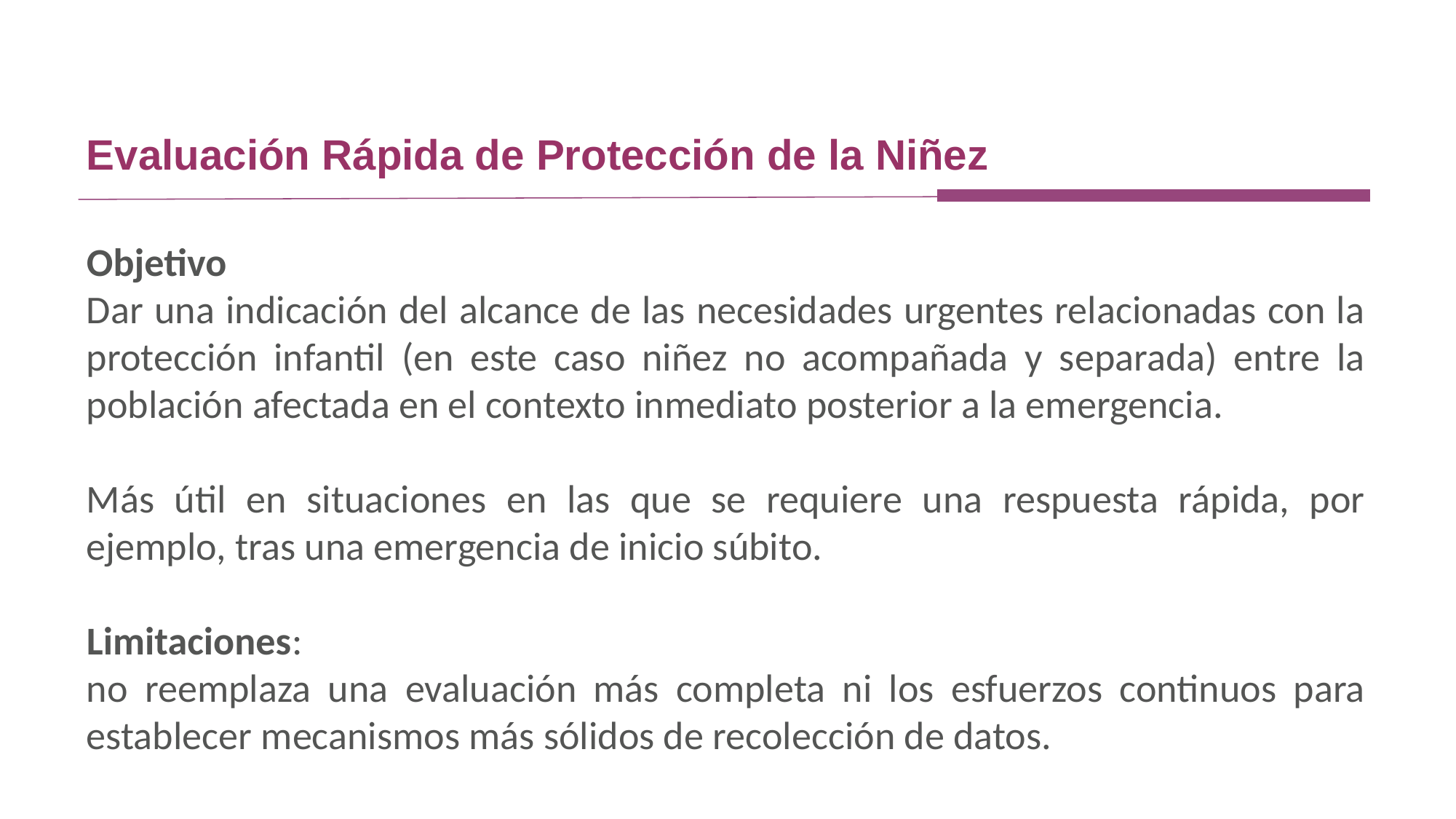

Evaluación Rápida de Protección de la Niñez
Objetivo
Dar una indicación del alcance de las necesidades urgentes relacionadas con la protección infantil (en este caso niñez no acompañada y separada) entre la población afectada en el contexto inmediato posterior a la emergencia.

Más útil en situaciones en las que se requiere una respuesta rápida, por ejemplo, tras una emergencia de inicio súbito.

Limitaciones:
no reemplaza una evaluación más completa ni los esfuerzos continuos para establecer mecanismos más sólidos de recolección de datos.